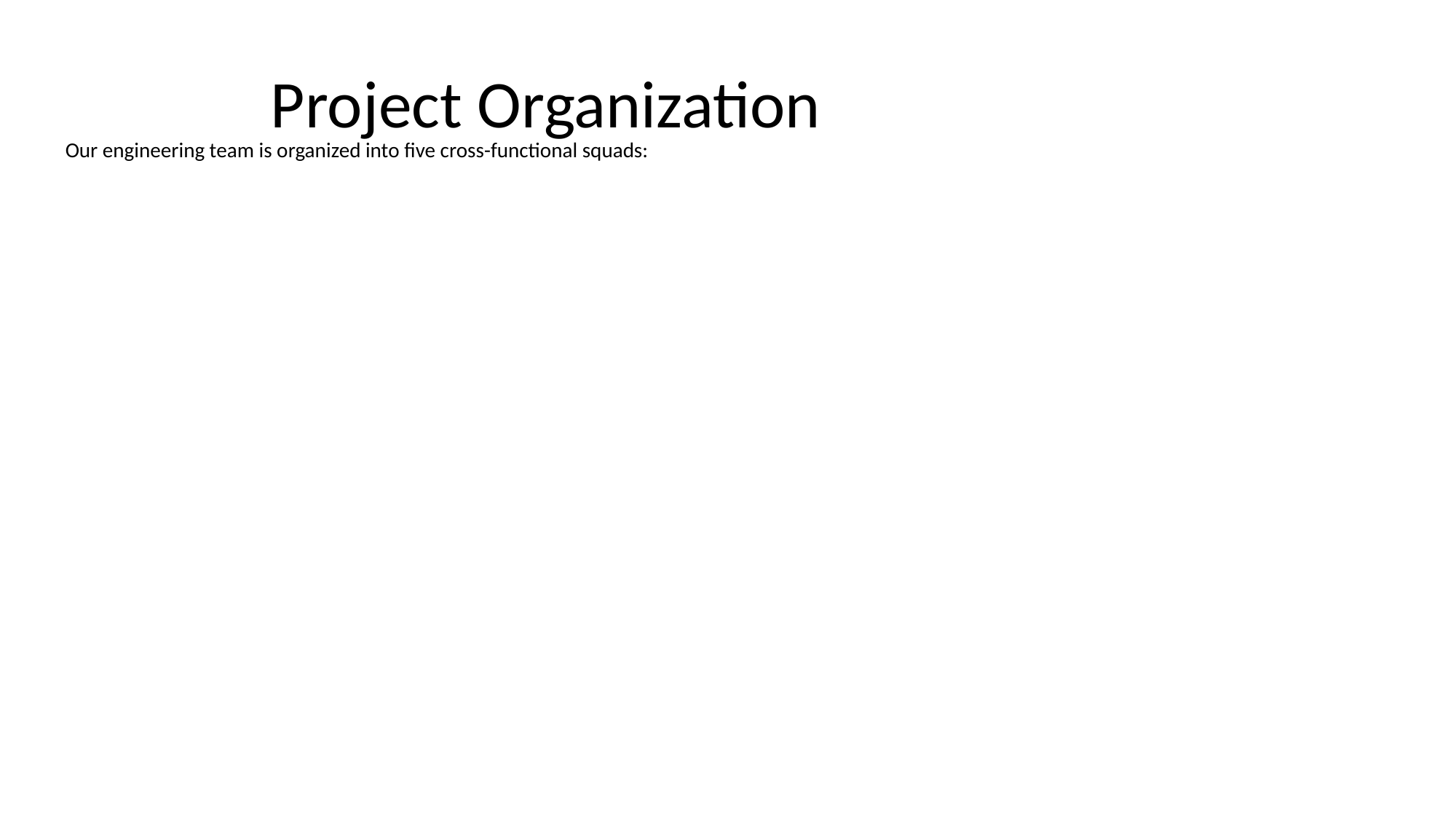

# Project Organization
Our engineering team is organized into five cross-functional squads: